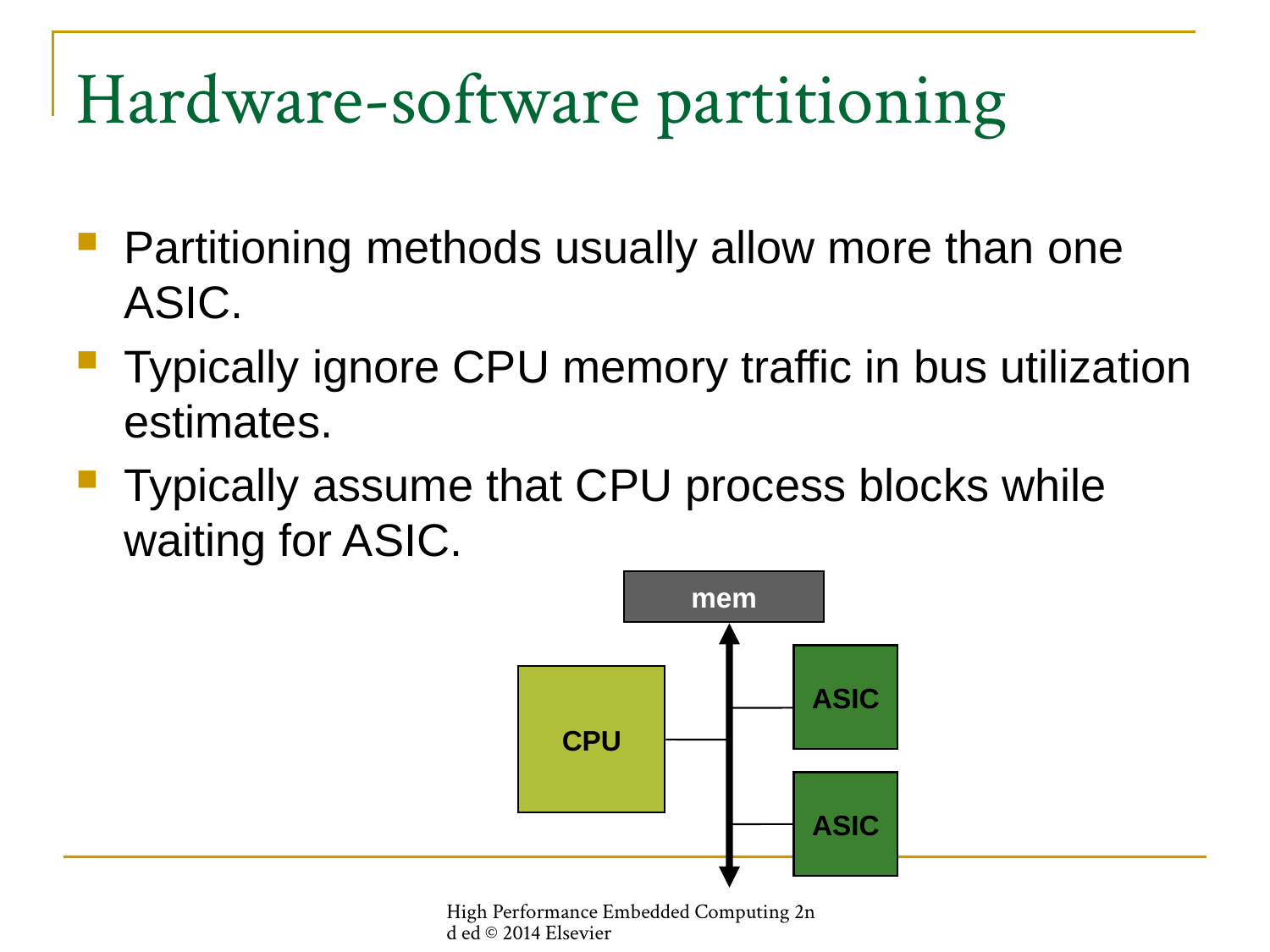

# Hardware-software partitioning
Partitioning methods usually allow more than one ASIC.
Typically ignore CPU memory traffic in bus utilization estimates.
Typically assume that CPU process blocks while waiting for ASIC.
mem

ASIC
CPU

ASIC

High Performance Embedded Computing 2nd ed © 2014 Elsevier